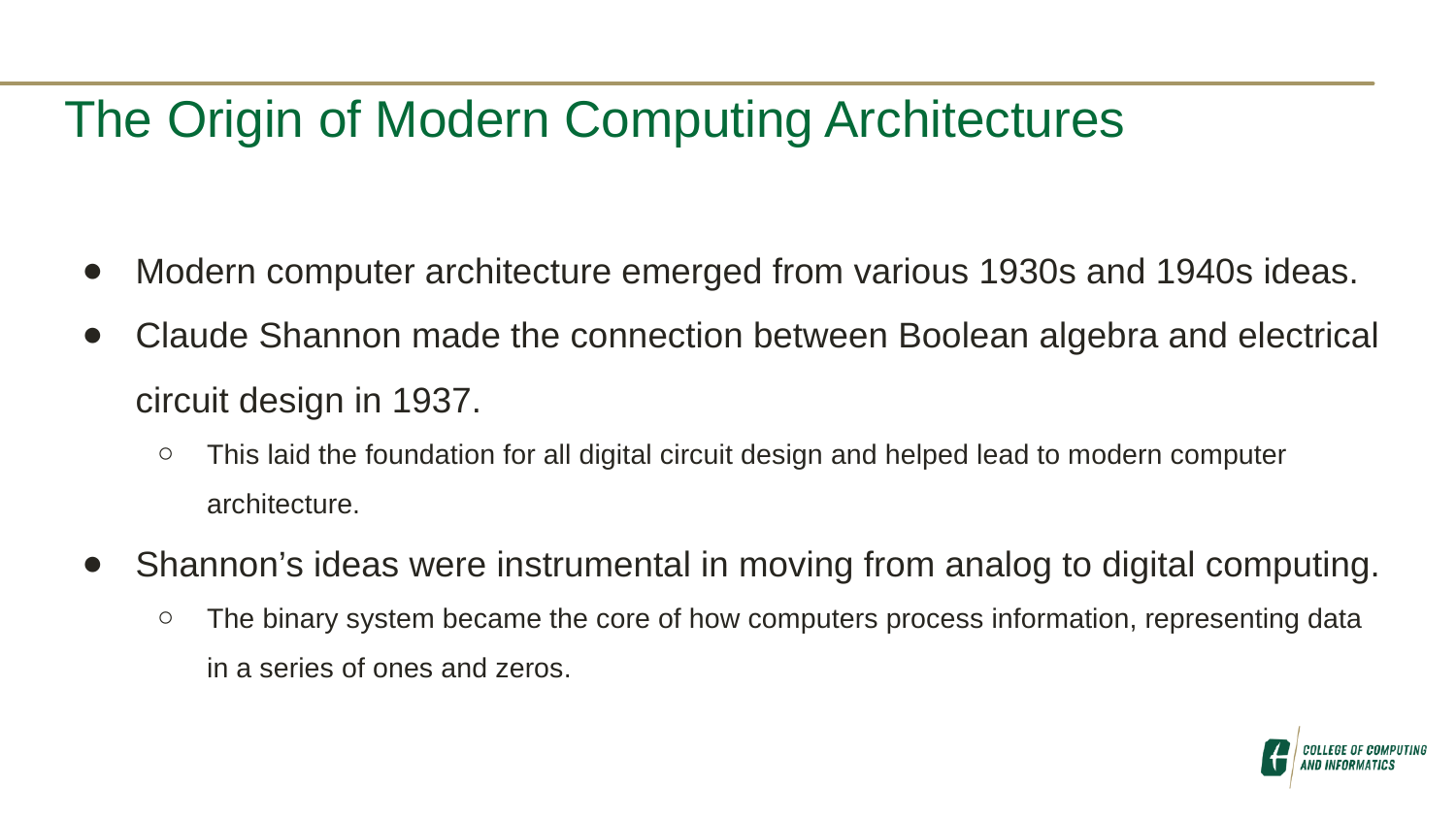

# The Origin of Modern Computing Architectures

Modern computer architecture emerged from various 1930s and 1940s ideas.
Claude Shannon made the connection between Boolean algebra and electrical circuit design in 1937.
This laid the foundation for all digital circuit design and helped lead to modern computer architecture.
Shannon’s ideas were instrumental in moving from analog to digital computing.
The binary system became the core of how computers process information, representing data in a series of ones and zeros.